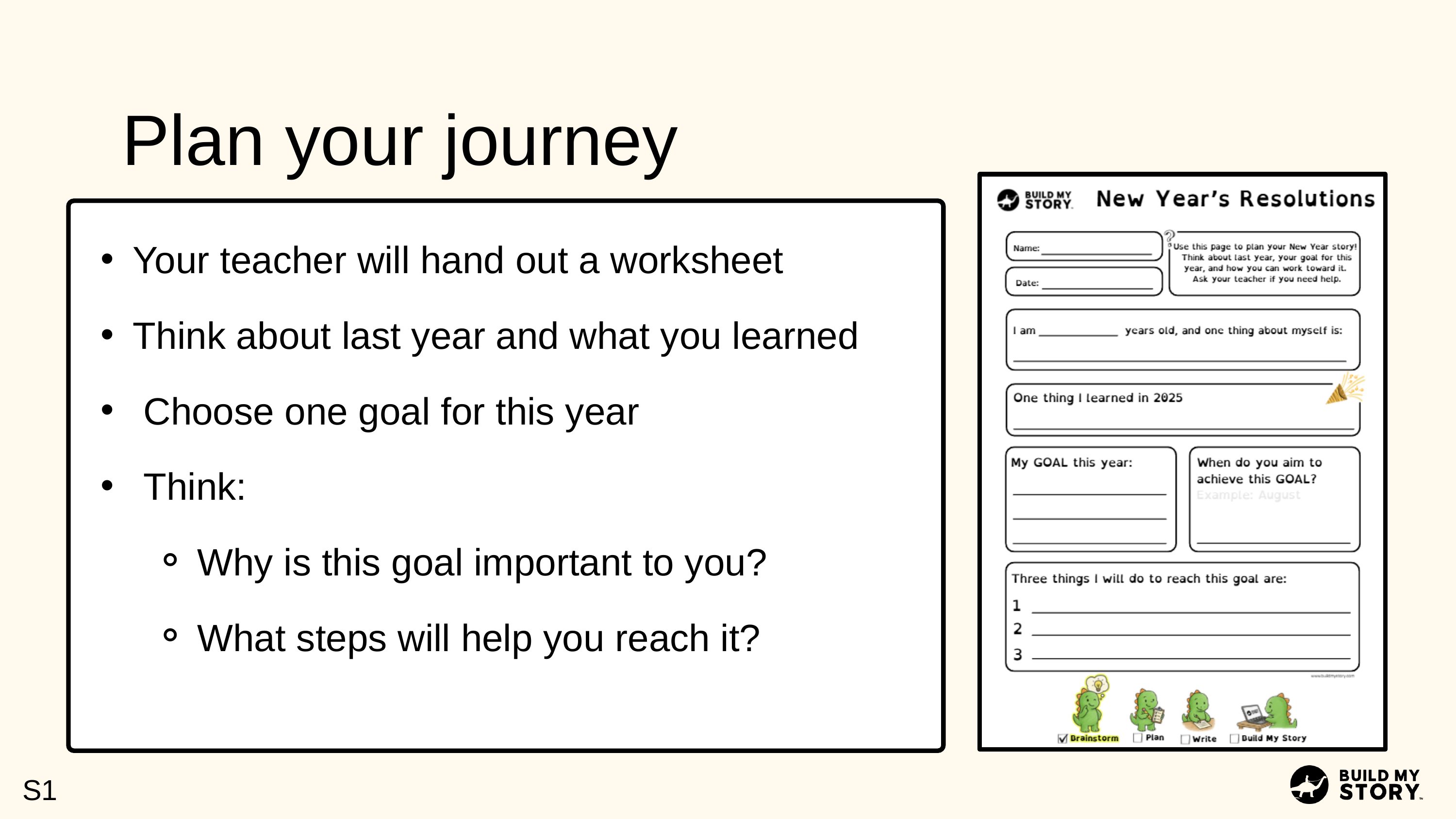

Plan your journey

Your teacher will hand out a worksheet
Think about last year and what you learned
 Choose one goal for this year
 Think:
Why is this goal important to you?
What steps will help you reach it?

S1